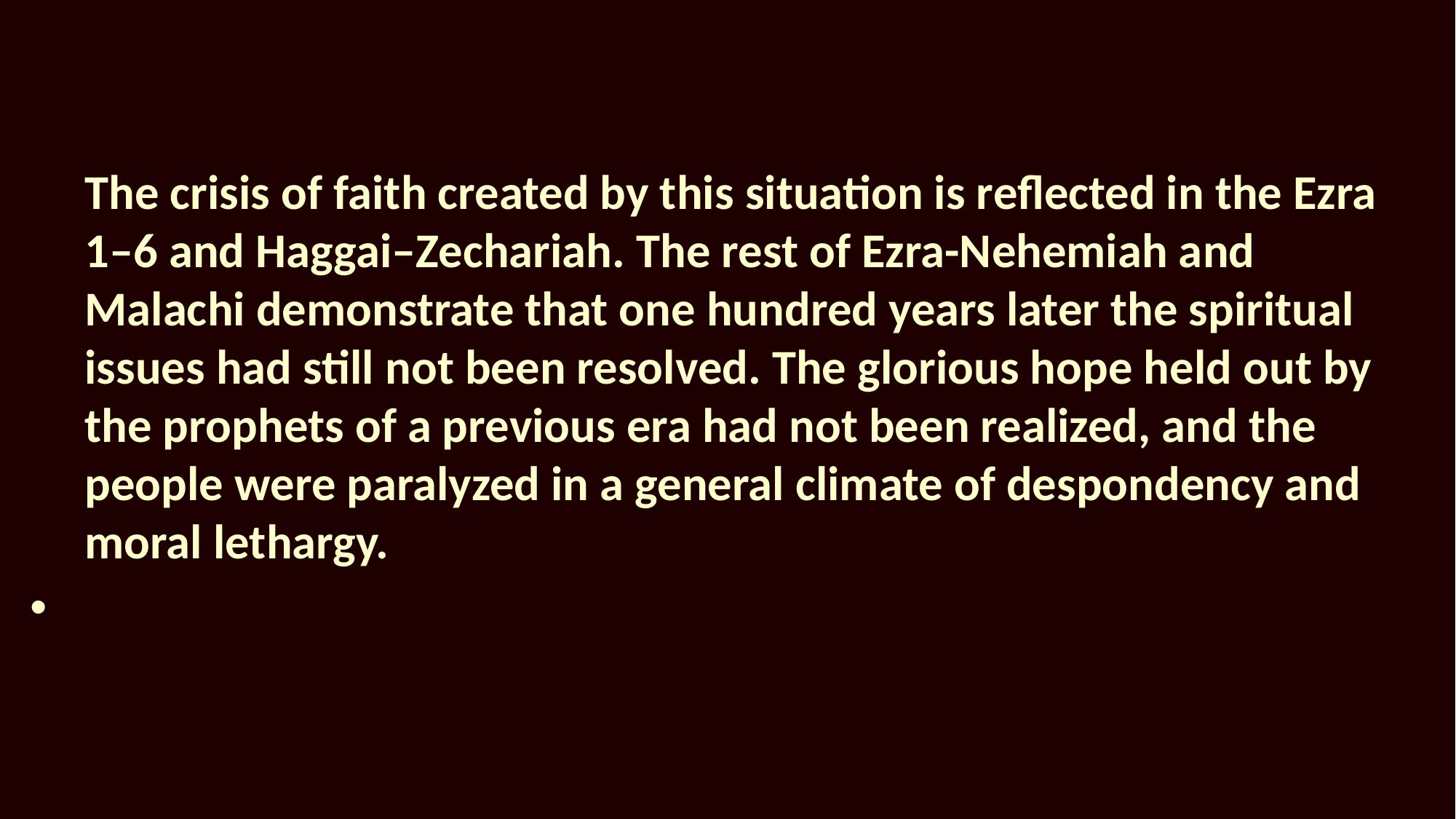

The crisis of faith created by this situation is reflected in the Ezra 1–6 and Haggai–Zechariah. The rest of Ezra-Nehemiah and Malachi demonstrate that one hundred years later the spiritual issues had still not been resolved. The glorious hope held out by the prophets of a previous era had not been realized, and the people were paralyzed in a general climate of despondency and moral lethargy.